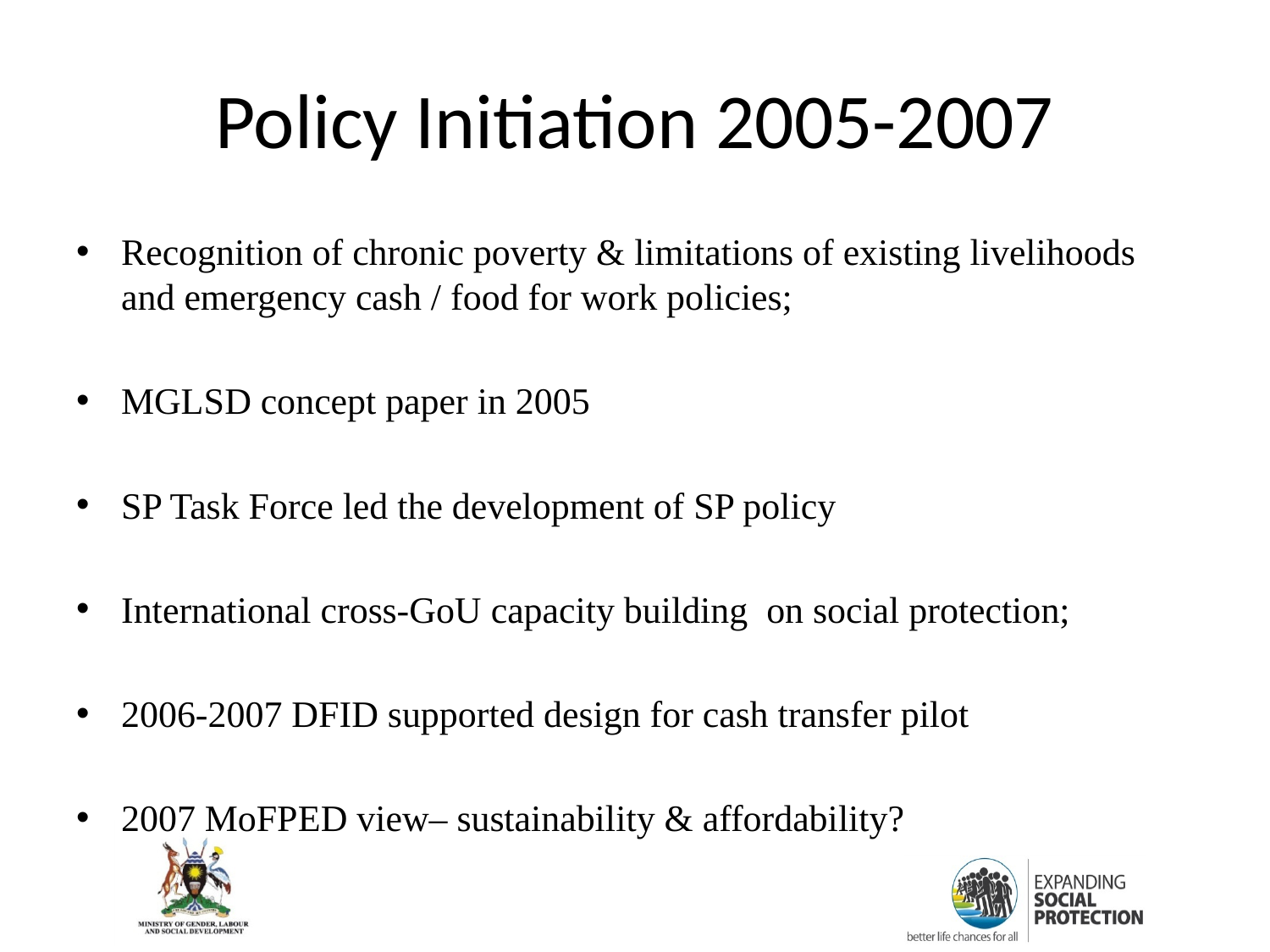

# Policy Initiation 2005-2007
Recognition of chronic poverty & limitations of existing livelihoods and emergency cash / food for work policies;

MGLSD concept paper in 2005

SP Task Force led the development of SP policy

International cross-GoU capacity building  on social protection;

2006-2007 DFID supported design for cash transfer pilot

2007 MoFPED view– sustainability & affordability?